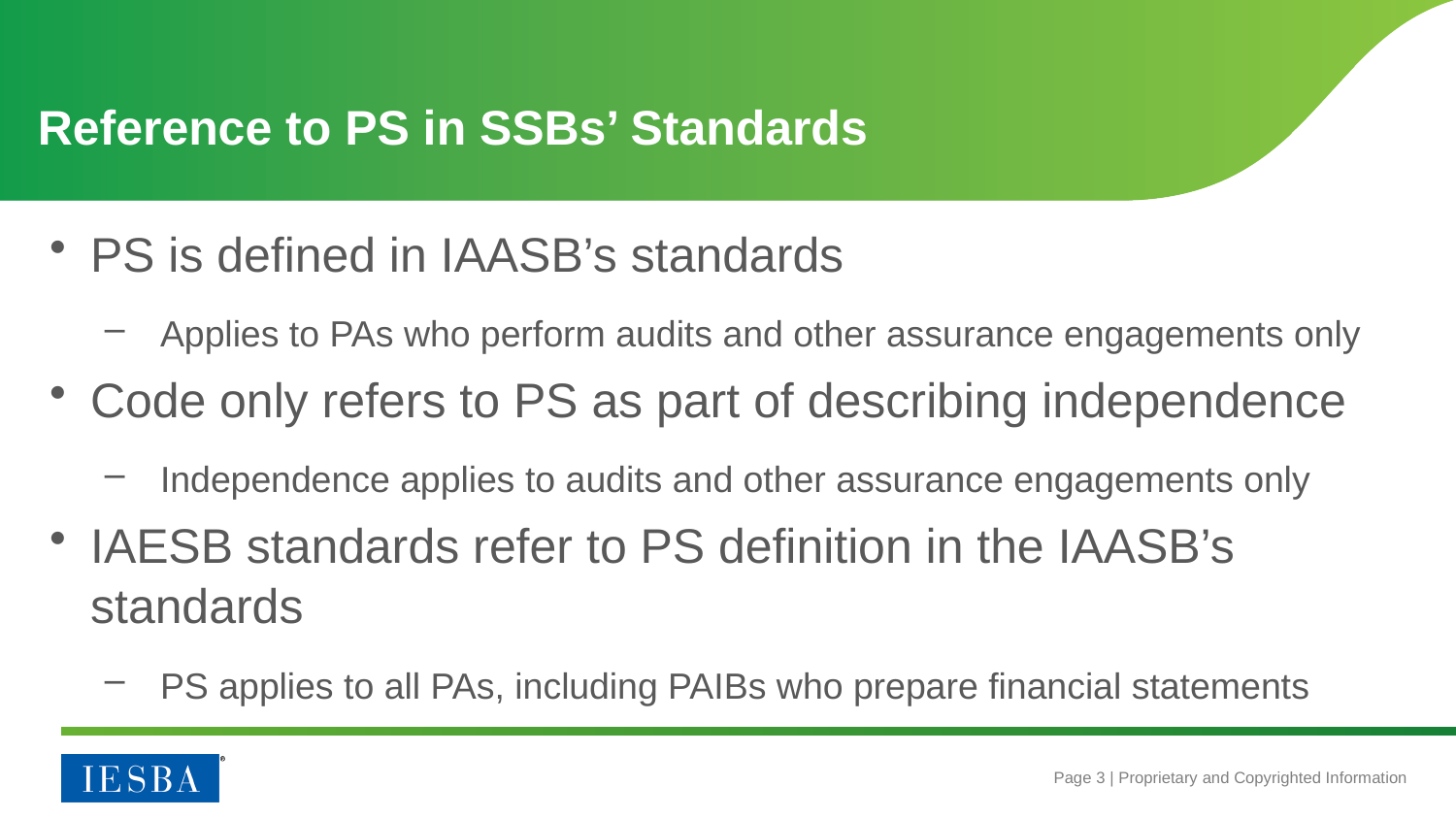

# Reference to PS in SSBs’ Standards
PS is defined in IAASB’s standards
Applies to PAs who perform audits and other assurance engagements only
Code only refers to PS as part of describing independence
Independence applies to audits and other assurance engagements only
IAESB standards refer to PS definition in the IAASB’s standards
PS applies to all PAs, including PAIBs who prepare financial statements